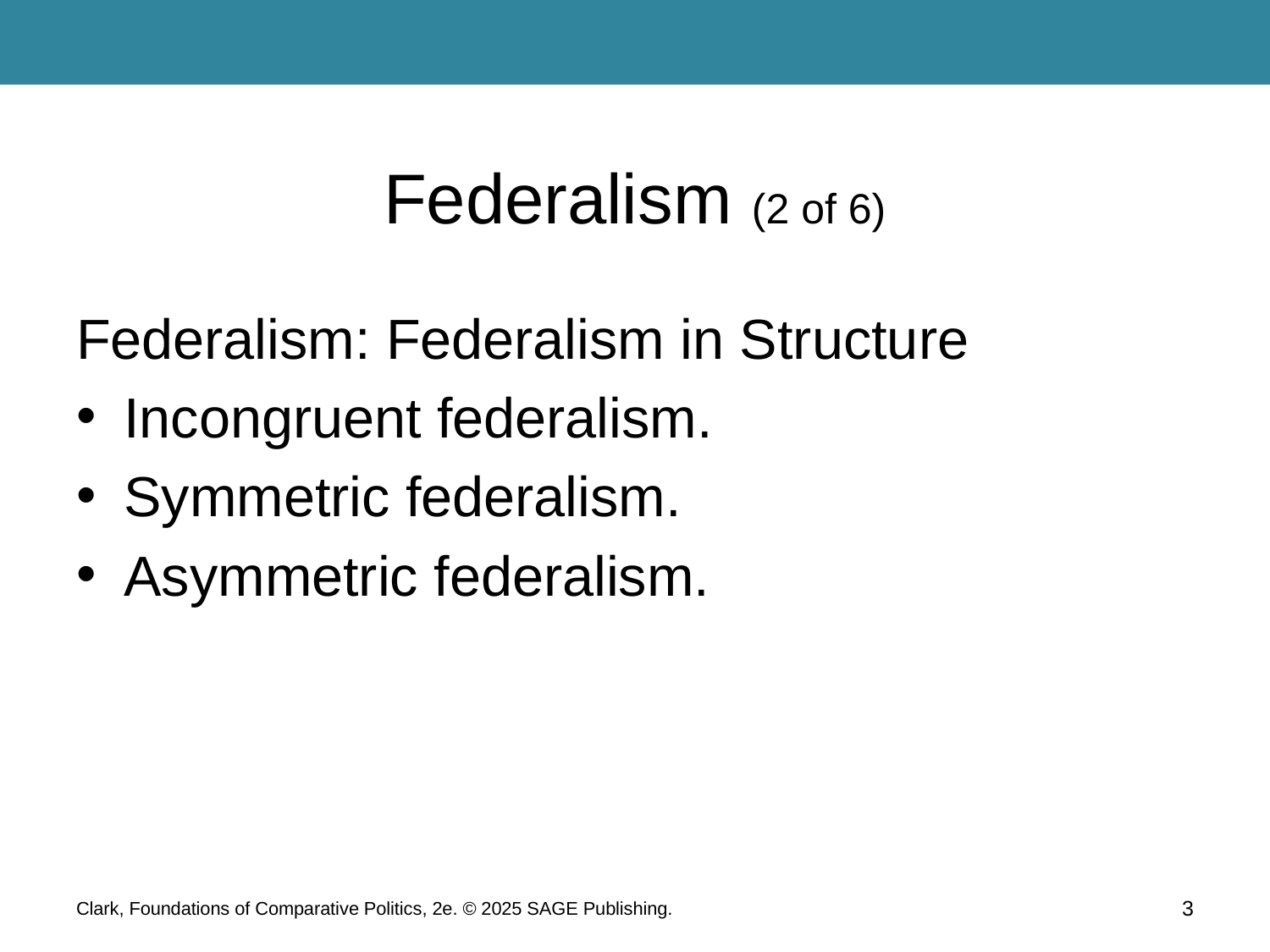

# Federalism (2 of 6)
Federalism: Federalism in Structure
Incongruent federalism.
Symmetric federalism.
Asymmetric federalism.
Clark, Foundations of Comparative Politics, 2e. © 2025 SAGE Publishing.
3